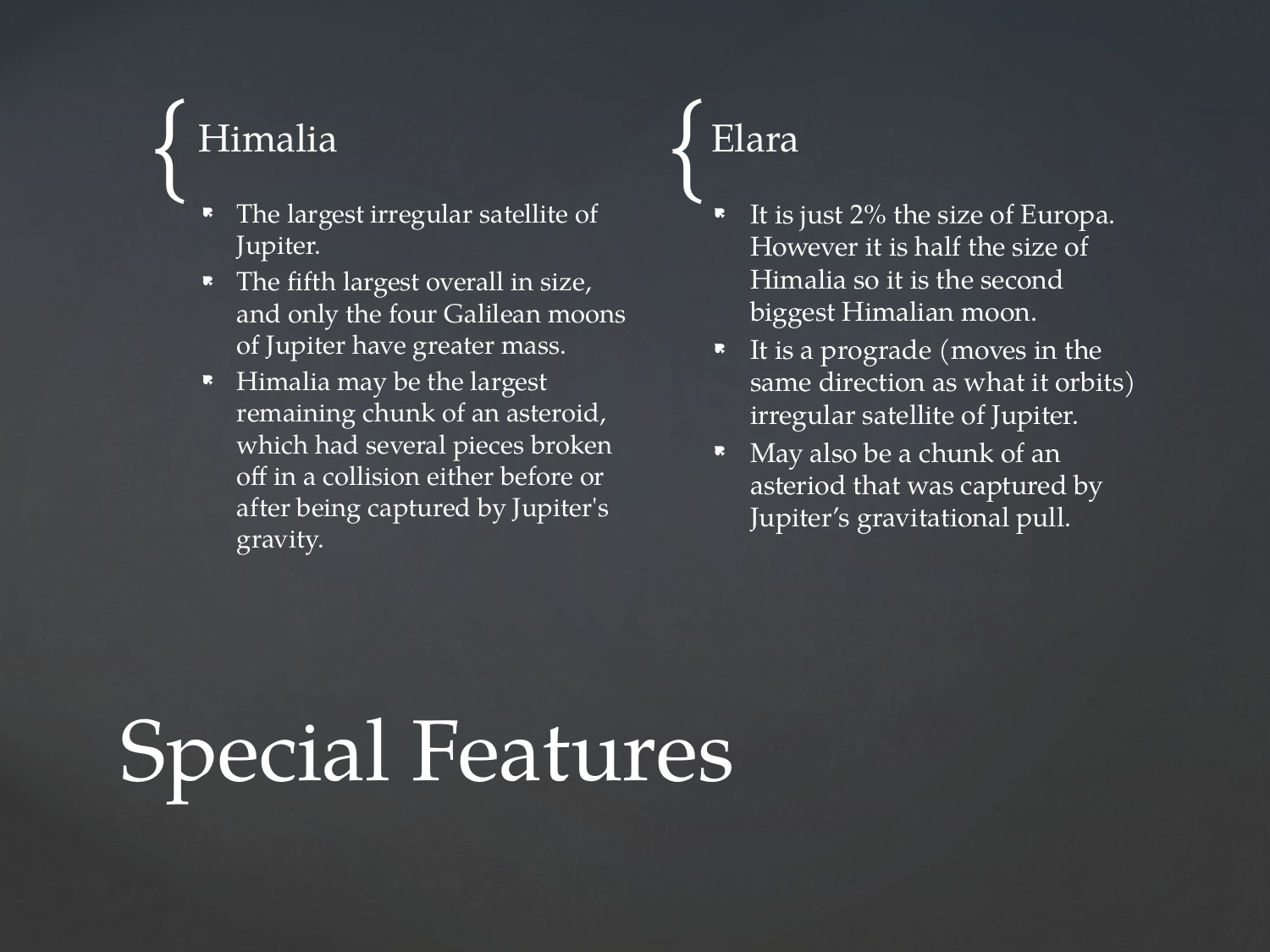

Himalia
Elara
The largest irregular satellite of Jupiter.
The fifth largest overall in size, and only the four Galilean moons of Jupiter have greater mass.
Himalia may be the largest remaining chunk of an asteroid, which had several pieces broken off in a collision either before or after being captured by Jupiter's gravity.
It is just 2% the size of Europa. However it is half the size of Himalia so it is the second biggest Himalian moon.
It is a prograde (moves in the same direction as what it orbits) irregular satellite of Jupiter.
May also be a chunk of an asteriod that was captured by Jupiter’s gravitational pull.
# Special Features